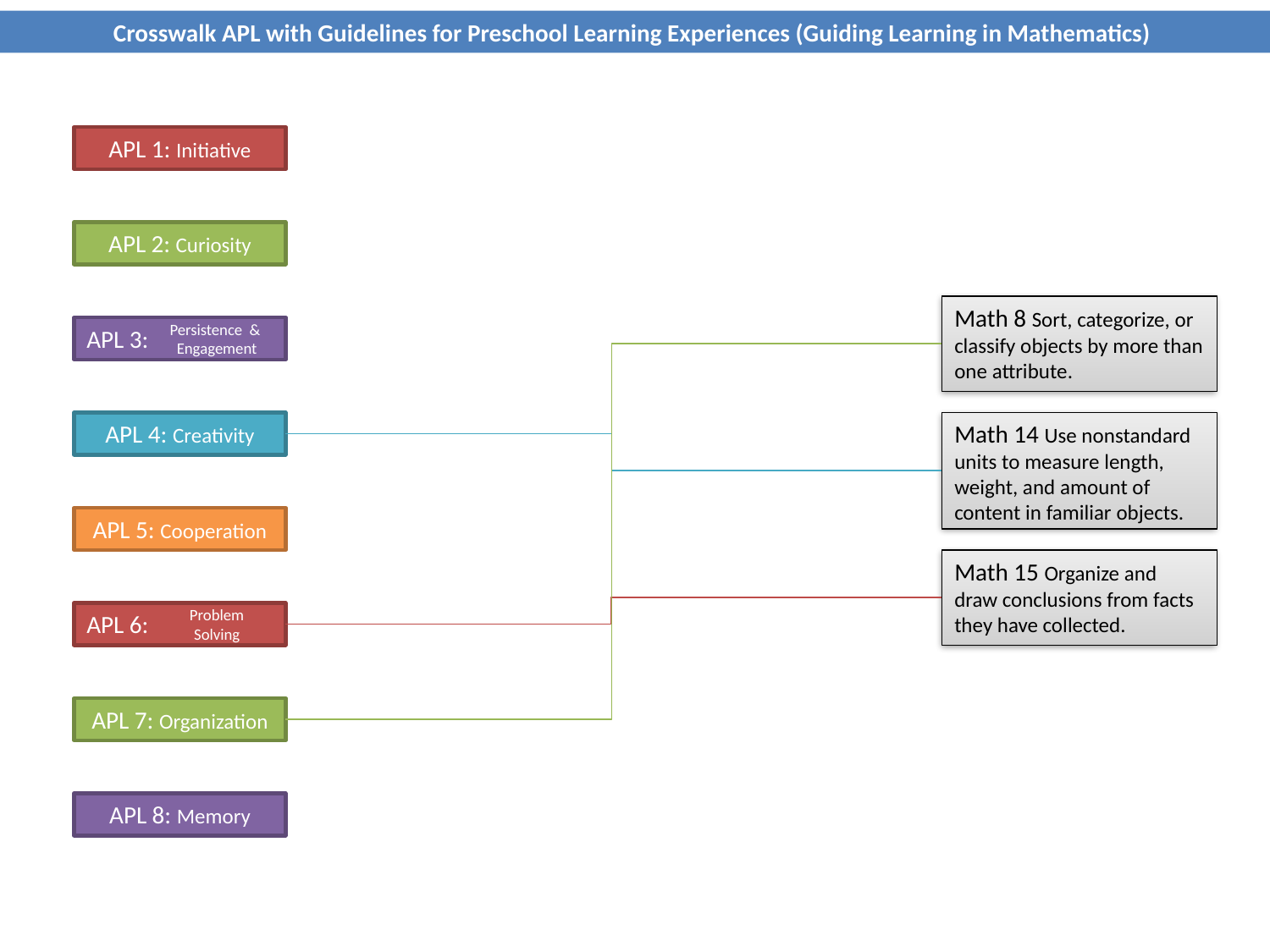

Crosswalk APL with Guidelines for Preschool Learning Experiences (Guiding Learning in Mathematics)
APL 1: Initiative

APL 2: Curiosity

Math 8 Sort, categorize, or classify objects by more than one attribute.

APL 3:

Persistence  &
Engagement
APL 4: Creativity

Math 14 Use nonstandard units to measure length, weight, and amount of content in familiar objects.

APL 5: Cooperation

Math 15 Organize and draw conclusions from facts they have collected.

APL 6:

Problem
Solving
APL 7: Organization

APL 8: Memory